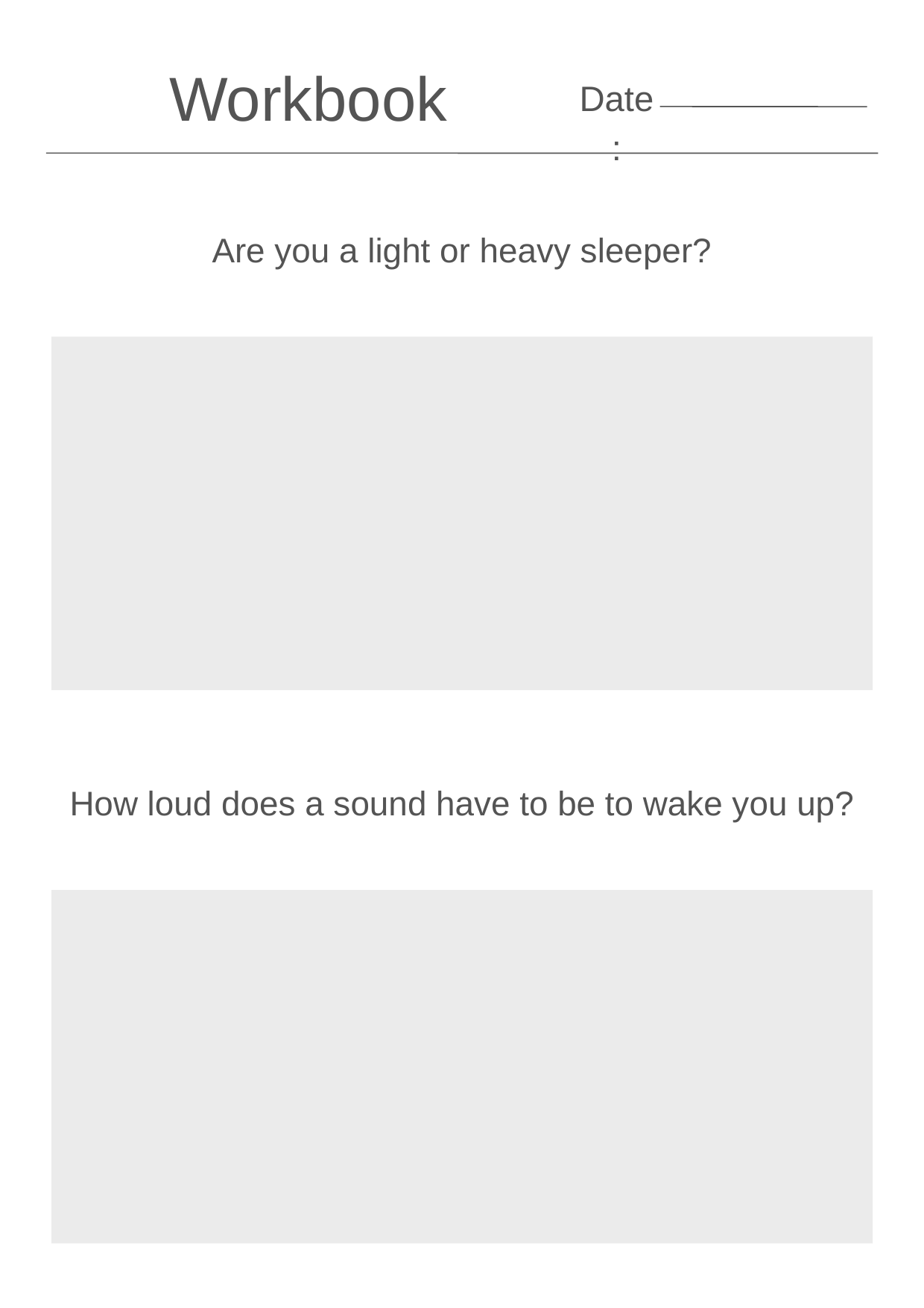

Workbook
Date:

Are you a light or heavy sleeper?

How loud does a sound have to be to wake you up?